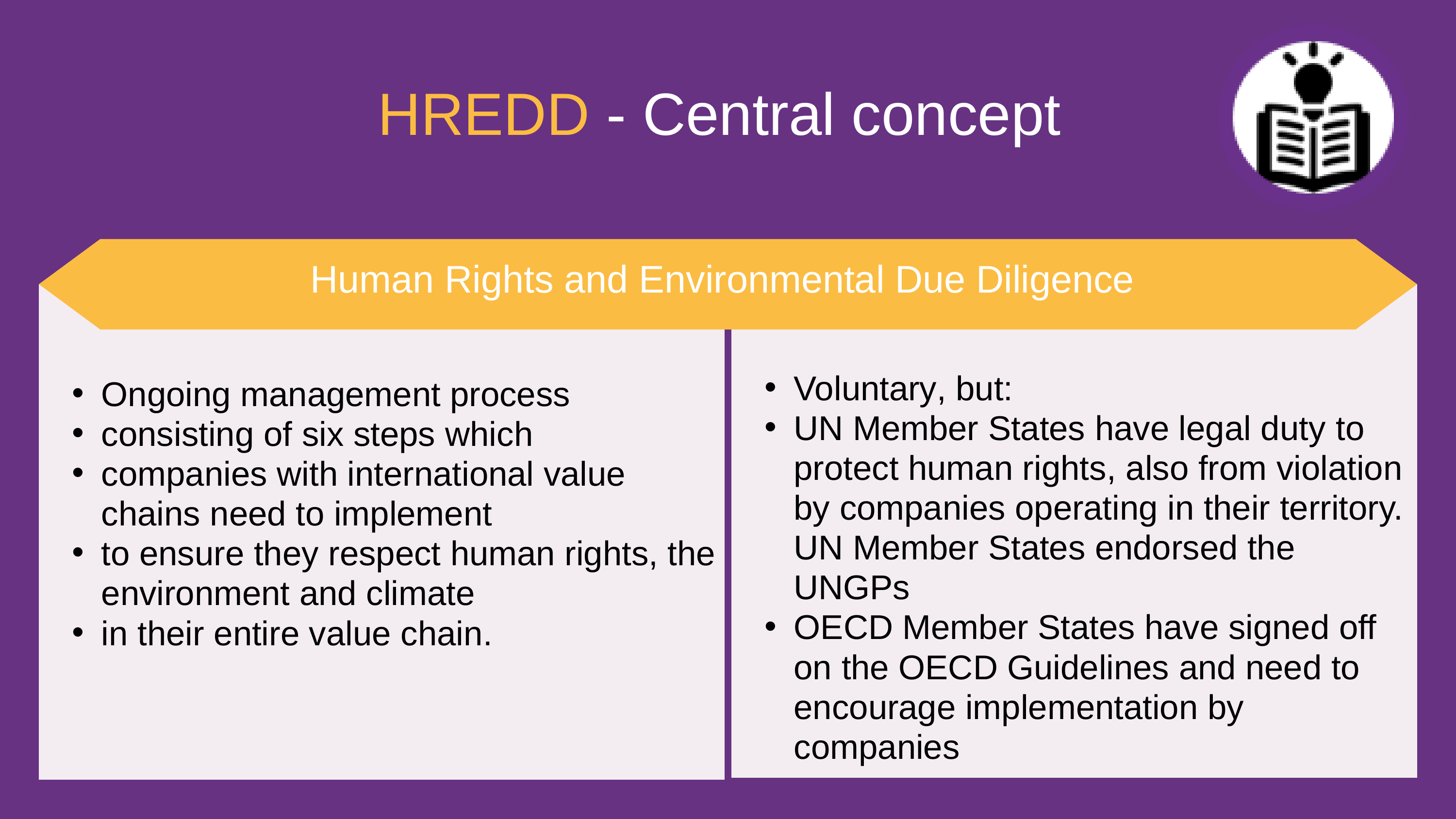

HREDD - Central concept

Human Rights and Environmental Due Diligence

Ongoing management process
consisting of six steps which
companies with international value chains need to implement
to ensure they respect human rights, the environment and climate
in their entire value chain.

Voluntary, but:
UN Member States have legal duty to protect human rights, also from violation by companies operating in their territory. UN Member States endorsed the UNGPs
OECD Member States have signed off on the OECD Guidelines and need to encourage implementation by companies